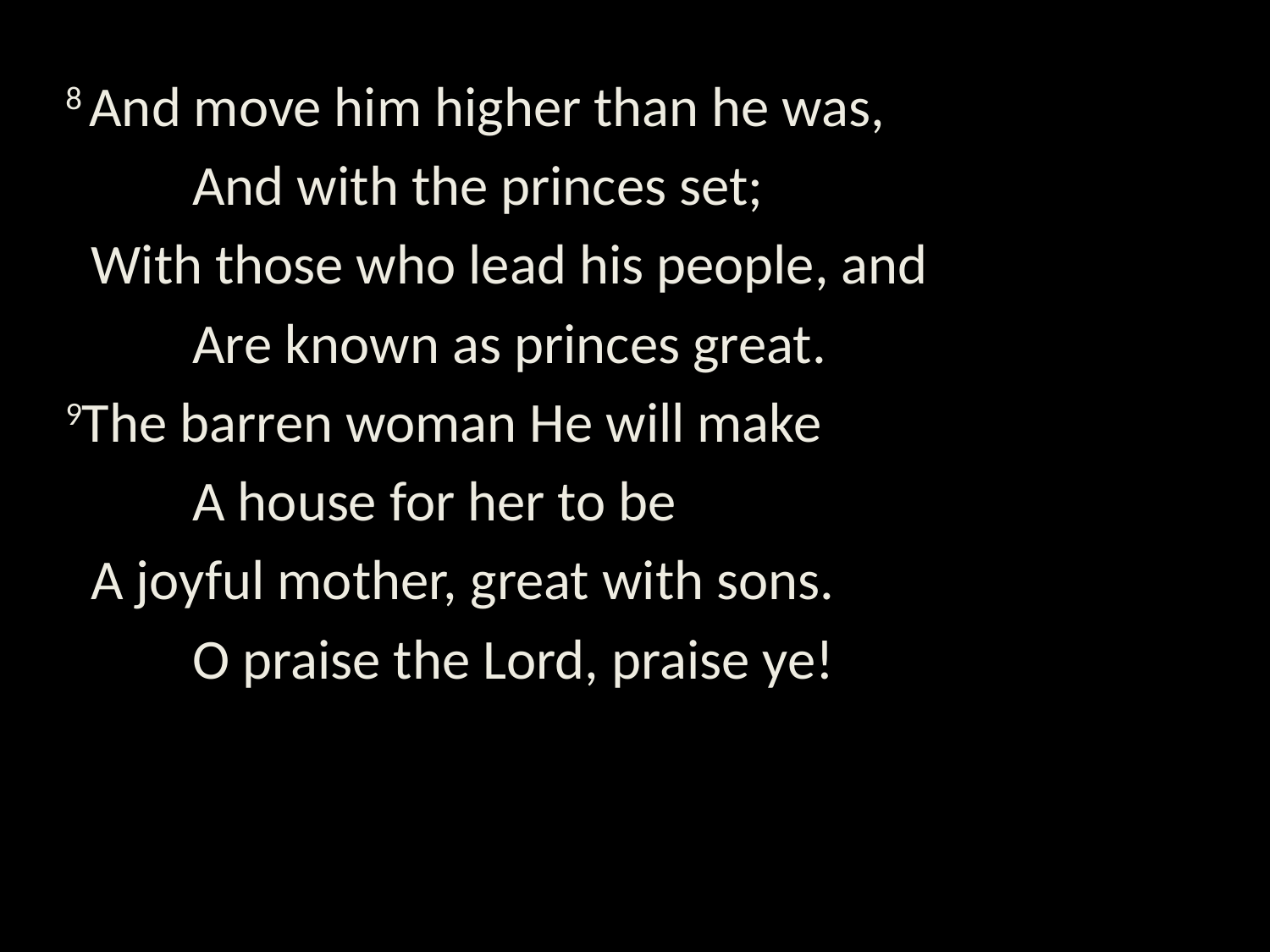

8 And move him higher than he was,
	And with the princes set;
  With those who lead his people, and
	Are known as princes great.
9The barren woman He will make
	A house for her to be
  A joyful mother, great with sons.
	O praise the Lord, praise ye!